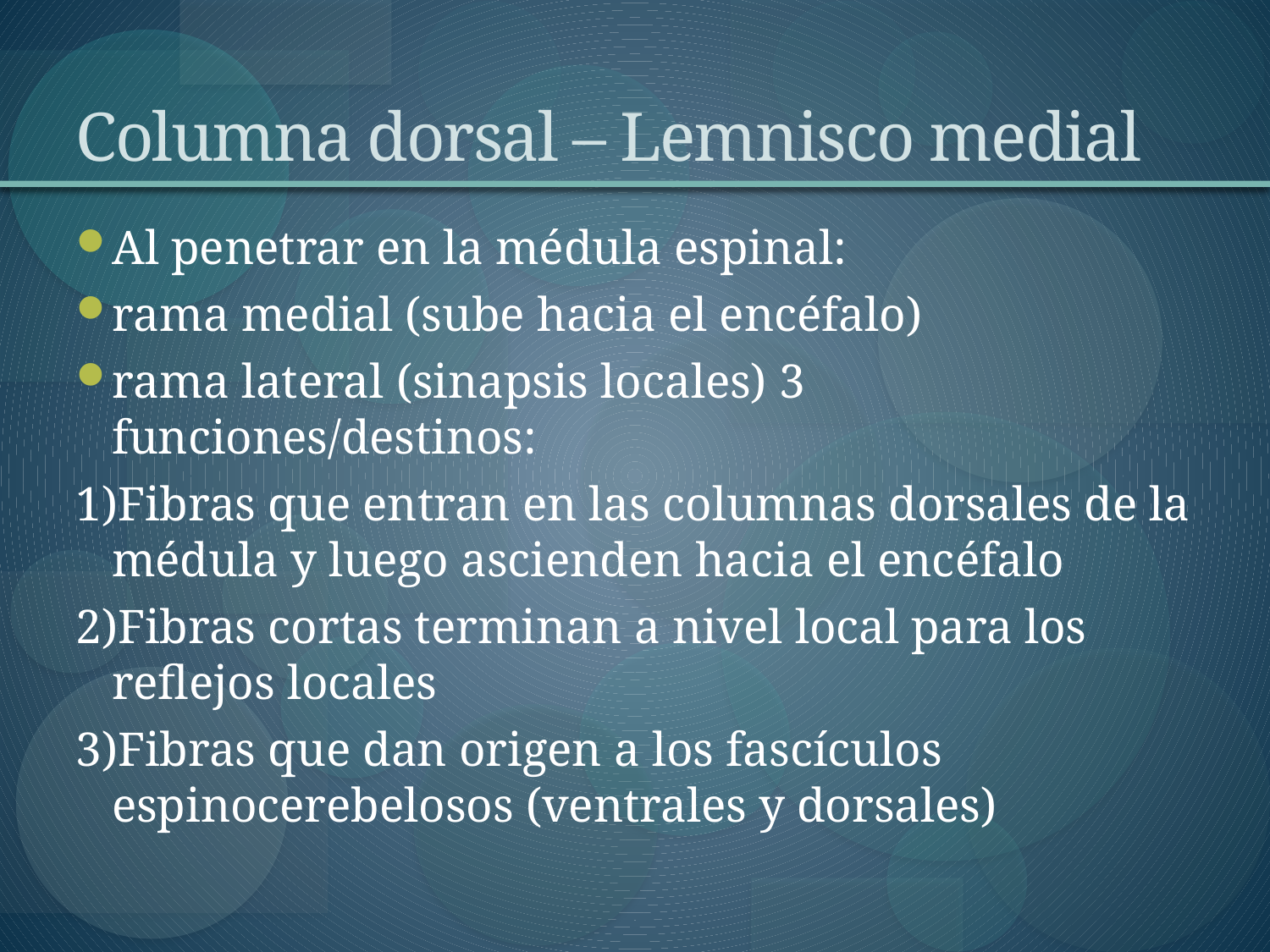

# Columna dorsal – Lemnisco medial
Al penetrar en la médula espinal:
rama medial (sube hacia el encéfalo)
rama lateral (sinapsis locales) 3 funciones/destinos:
1)Fibras que entran en las columnas dorsales de la médula y luego ascienden hacia el encéfalo
2)Fibras cortas terminan a nivel local para los reflejos locales
3)Fibras que dan origen a los fascículos espinocerebelosos (ventrales y dorsales)